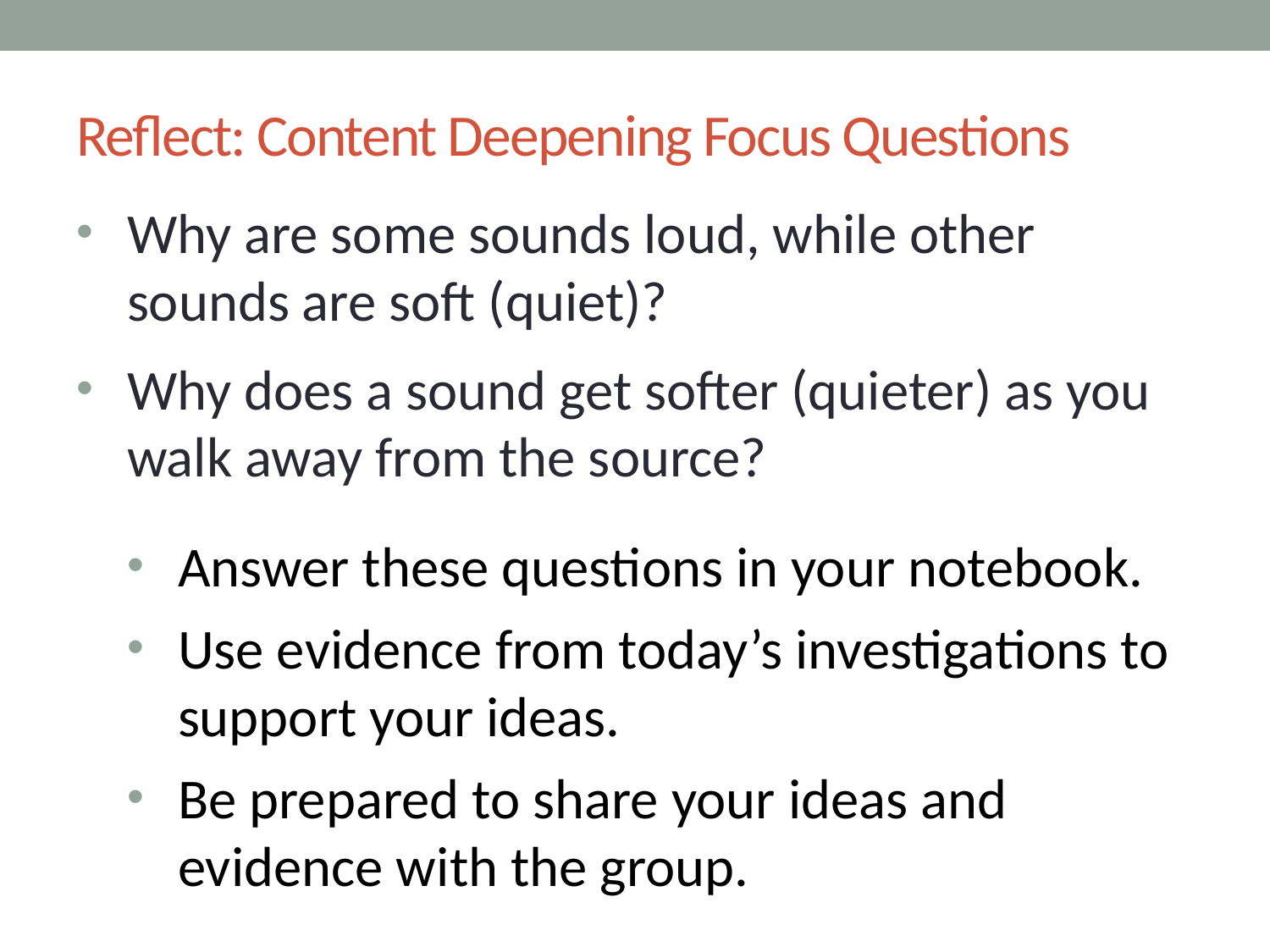

# Reflect: Content Deepening Focus Questions
Why are some sounds loud, while other sounds are soft (quiet)?
Why does a sound get softer (quieter) as you walk away from the source?
Answer these questions in your notebook.
Use evidence from today’s investigations to support your ideas.
Be prepared to share your ideas and evidence with the group.